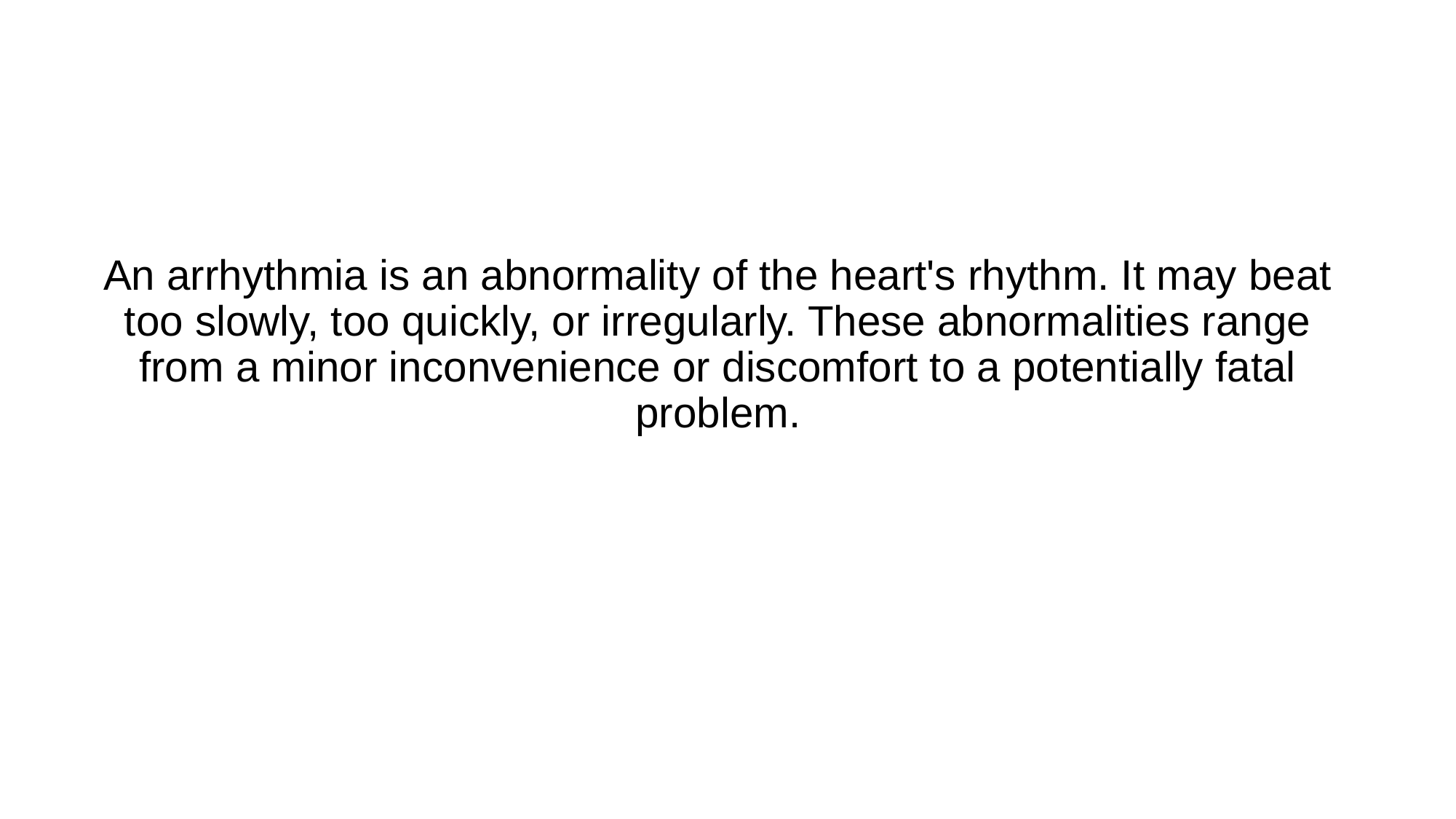

#
An arrhythmia is an abnormality of the heart's rhythm. It may beat too slowly, too quickly, or irregularly. These abnormalities range from a minor inconvenience or discomfort to a potentially fatal problem.